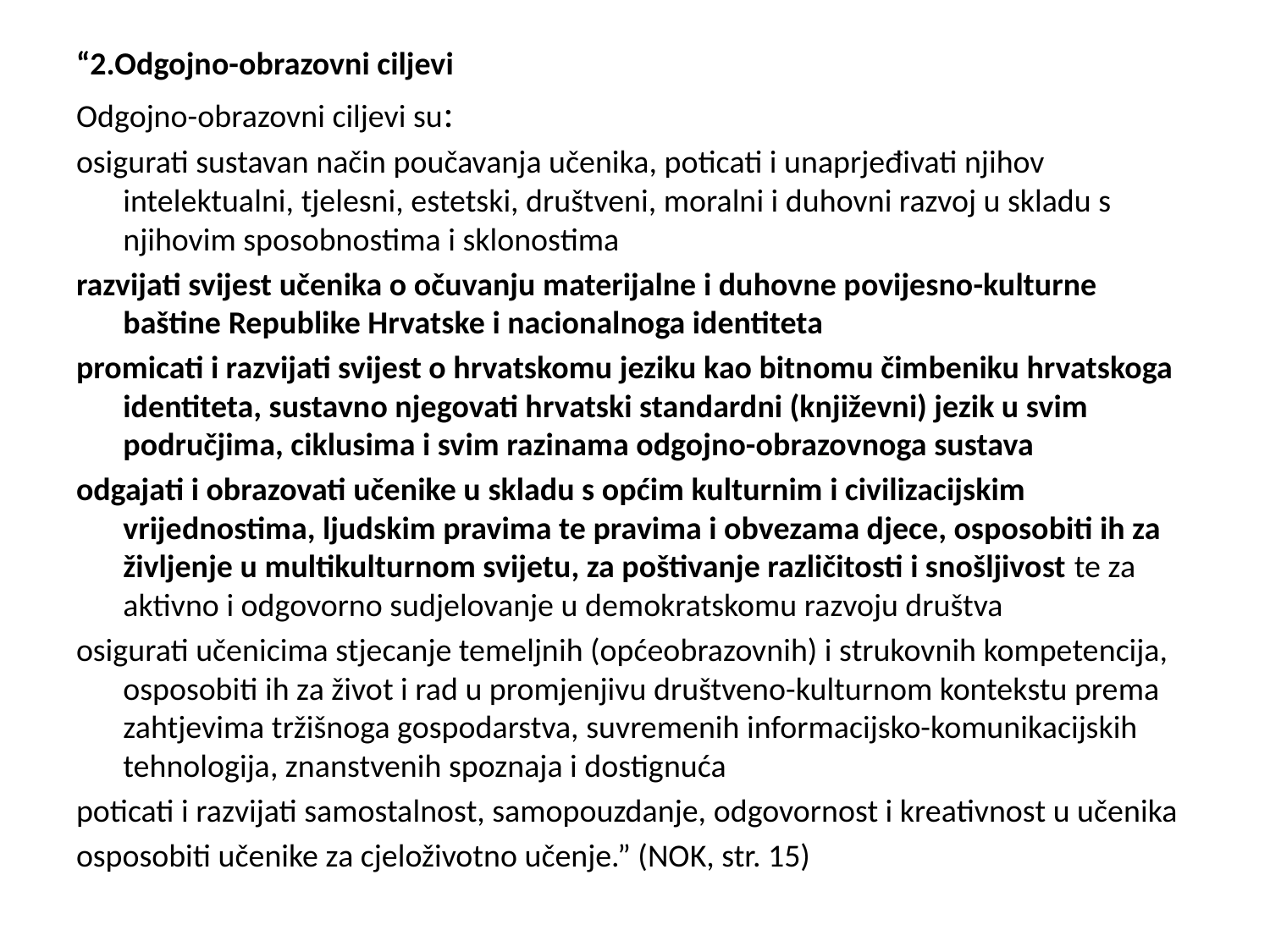

“2.Odgojno-obrazovni ciljevi
Odgojno-obrazovni ciljevi su:
osigurati sustavan način poučavanja učenika, poticati i unaprjeđivati njihov intelektualni, tjelesni, estetski, društveni, moralni i duhovni razvoj u skladu s njihovim sposobnostima i sklonostima
razvijati svijest učenika o očuvanju materijalne i duhovne povijesno-kulturne baštine Republike Hrvatske i nacionalnoga identiteta
promicati i razvijati svijest o hrvatskomu jeziku kao bitnomu čimbeniku hrvatskoga identiteta, sustavno njegovati hrvatski standardni (književni) jezik u svim područjima, ciklusima i svim razinama odgojno-obrazovnoga sustava
odgajati i obrazovati učenike u skladu s općim kulturnim i civilizacijskim vrijednostima, ljudskim pravima te pravima i obvezama djece, osposobiti ih za življenje u multikulturnom svijetu, za poštivanje različitosti i snošljivost te za aktivno i odgovorno sudjelovanje u demokratskomu razvoju društva
osigurati učenicima stjecanje temeljnih (općeobrazovnih) i strukovnih kompetencija, osposobiti ih za život i rad u promjenjivu društveno-kulturnom kontekstu prema zahtjevima tržišnoga gospodarstva, suvremenih informacijsko-komunikacijskih tehnologija, znanstvenih spoznaja i dostignuća
poticati i razvijati samostalnost, samopouzdanje, odgovornost i kreativnost u učenika
osposobiti učenike za cjeloživotno učenje.” (NOK, str. 15)